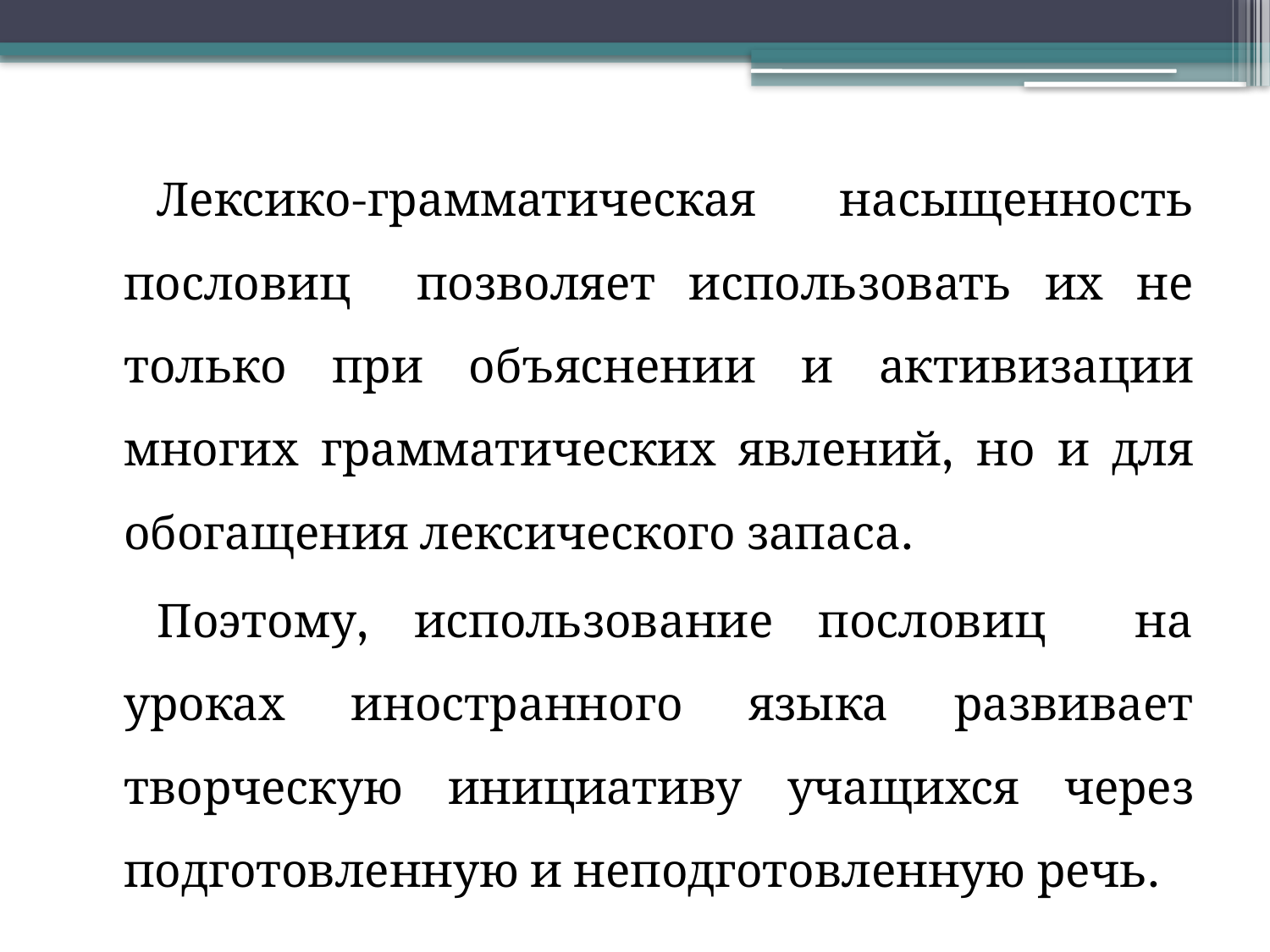

Лексико-грамматическая насыщенность пословиц  позволяет использовать их не только при объяснении и активизации многих грамматических явлений, но и для обогащения лексического запаса.
Поэтому, использование пословиц  на уроках иностранного языка развивает творческую инициативу учащихся через подготовленную и неподготовленную речь.

#